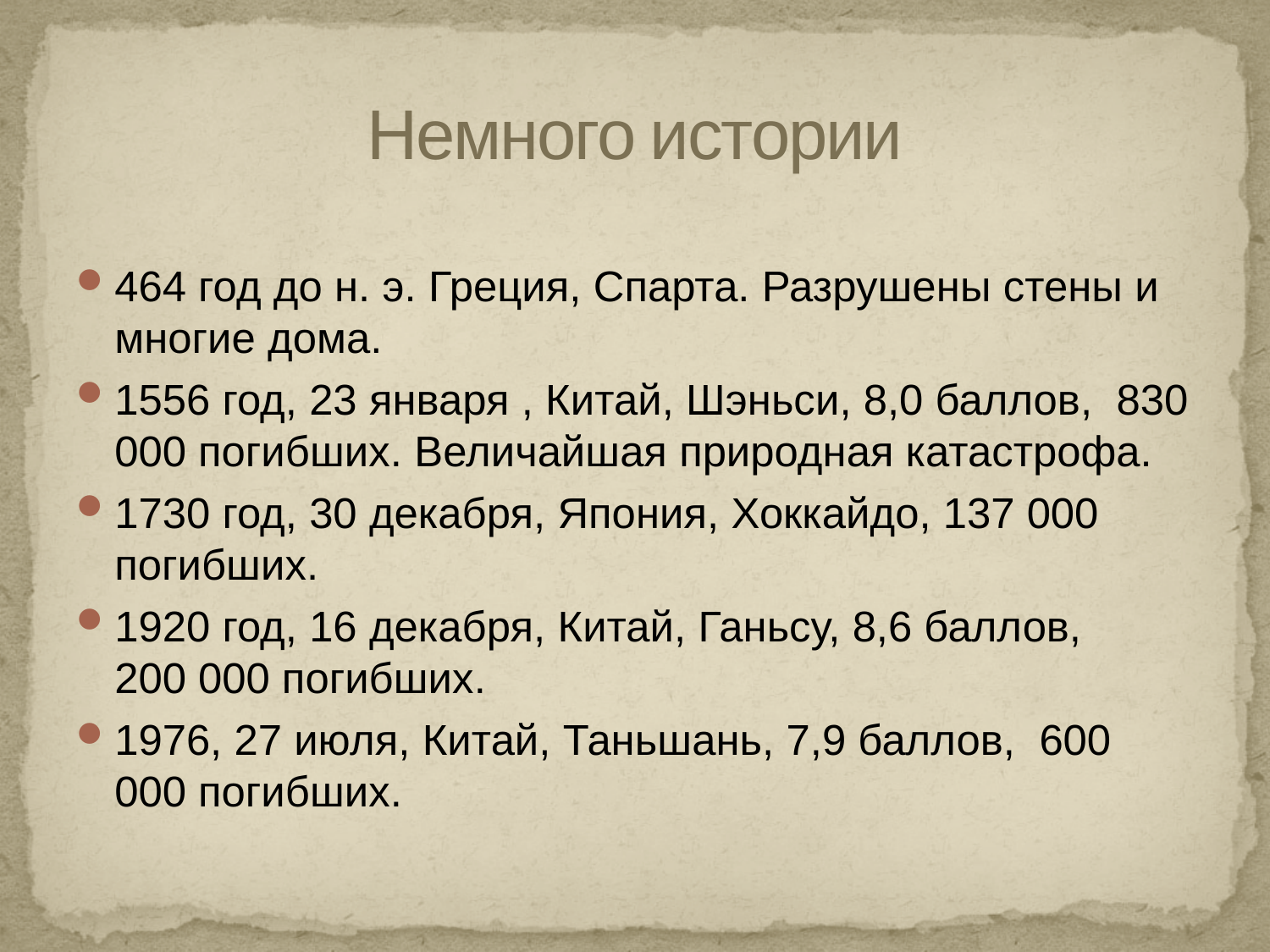

# Немного истории

464 год до н. э. Греция, Спарта. Разрушены стены и многие дома.
1556 год, 23 января , Китай, Шэньси, 8,0 баллов,  830 000 погибших. Величайшая природная катастрофа.
1730 год, 30 декабря, Япония, Хоккайдо, 137 000 погибших.
1920 год, 16 декабря, Китай, Ганьсу, 8,6 баллов,    200 000 погибших.
1976, 27 июля, Китай, Таньшань, 7,9 баллов,  600 000 погибших.